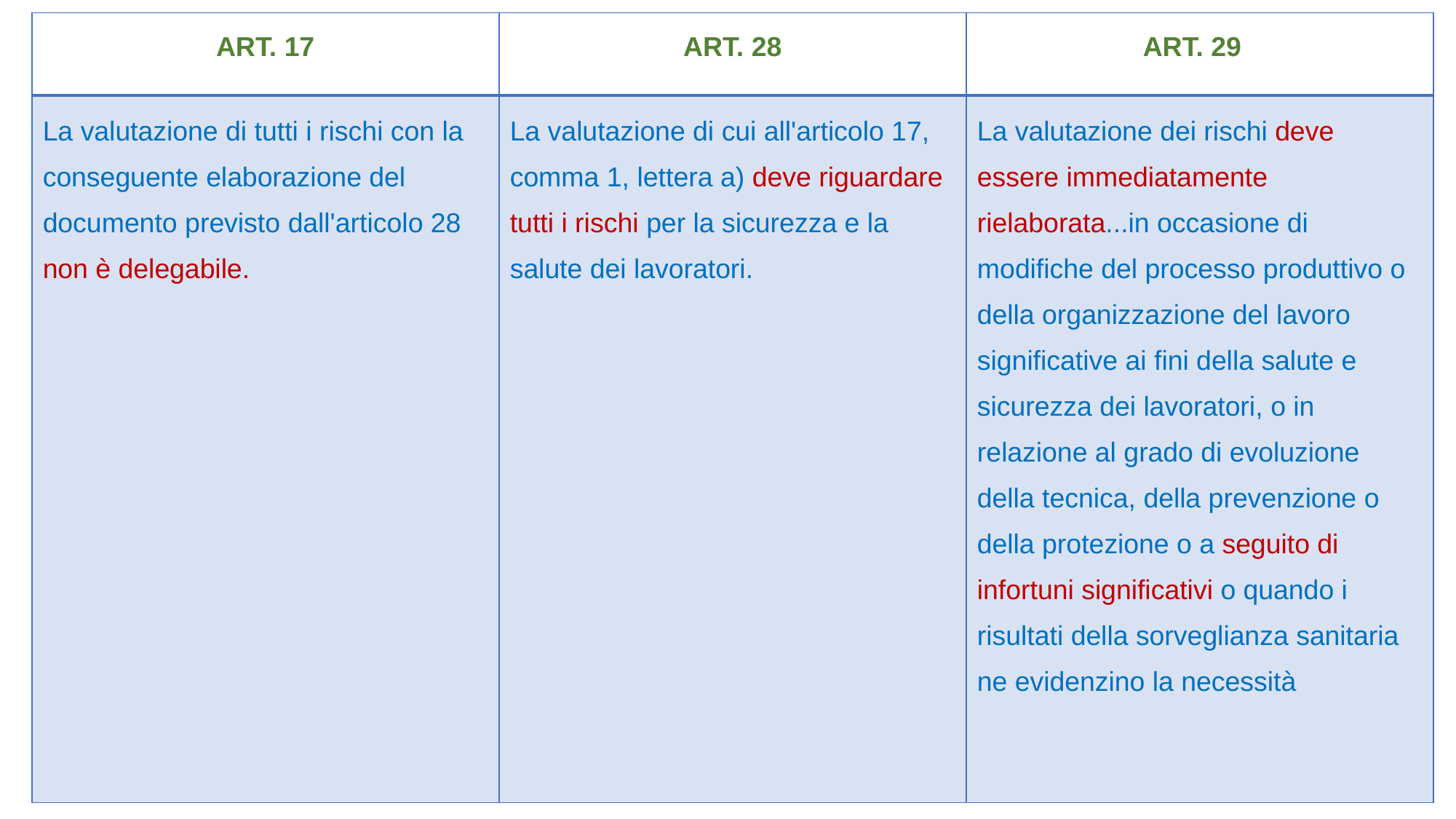

| ART. 17 | ART. 28 | ART. 29 |
| --- | --- | --- |
| La valutazione di tutti i rischi con la conseguente elaborazione del documento previsto dall'articolo 28 non è delegabile. | La valutazione di cui all'articolo 17, comma 1, lettera a) deve riguardare tutti i rischi per la sicurezza e la salute dei lavoratori. | La valutazione dei rischi deve essere immediatamente rielaborata...in occasione di modifiche del processo produttivo o della organizzazione del lavoro significative ai fini della salute e sicurezza dei lavoratori, o in relazione al grado di evoluzione della tecnica, della prevenzione o della protezione o a seguito di infortuni significativi o quando i risultati della sorveglianza sanitaria ne evidenzino la necessità |